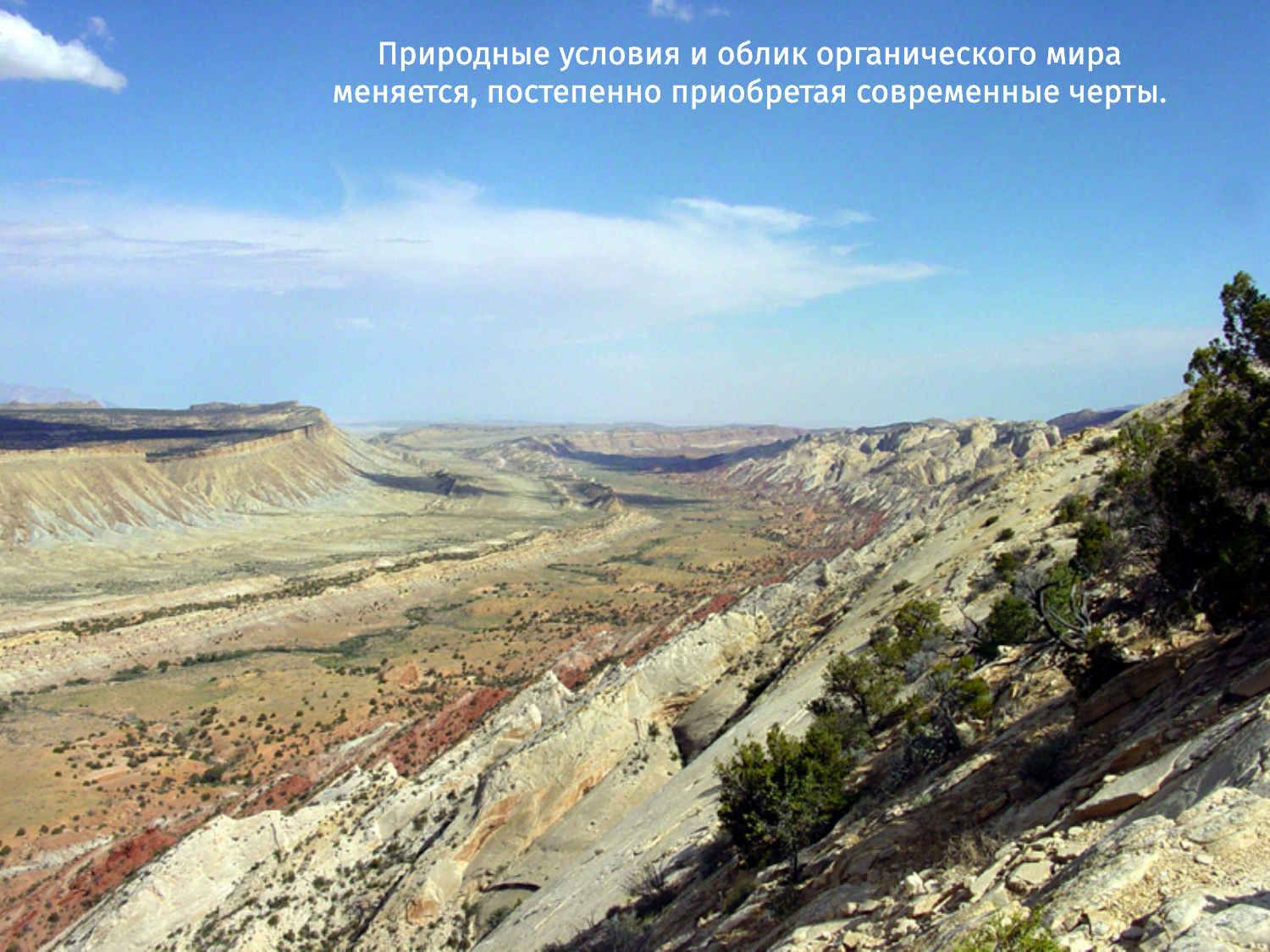

Природные условия и облик органического мира меняется, постепенно приобретая современные черты.